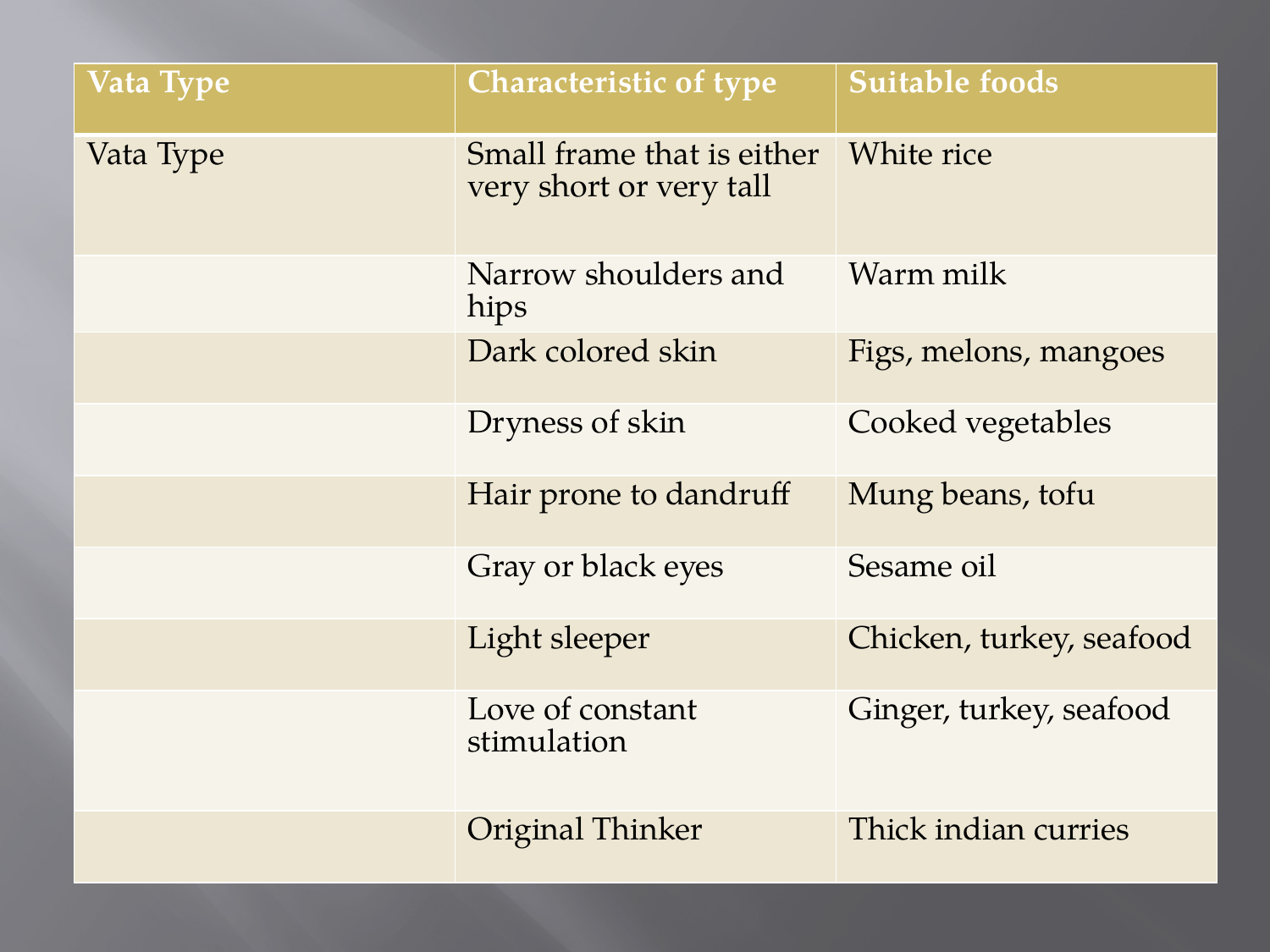

| Vata Type | Characteristic of type | Suitable foods |
| --- | --- | --- |
| Vata Type | Small frame that is either very short or very tall | White rice |
|  | Narrow shoulders and hips | Warm milk |
|  | Dark colored skin | Figs, melons, mangoes |
|  | Dryness of skin | Cooked vegetables |
|  | Hair prone to dandruff | Mung beans, tofu |
|  | Gray or black eyes | Sesame oil |
|  | Light sleeper | Chicken, turkey, seafood |
|  | Love of constant stimulation | Ginger, turkey, seafood |
|  | Original Thinker | Thick indian curries |